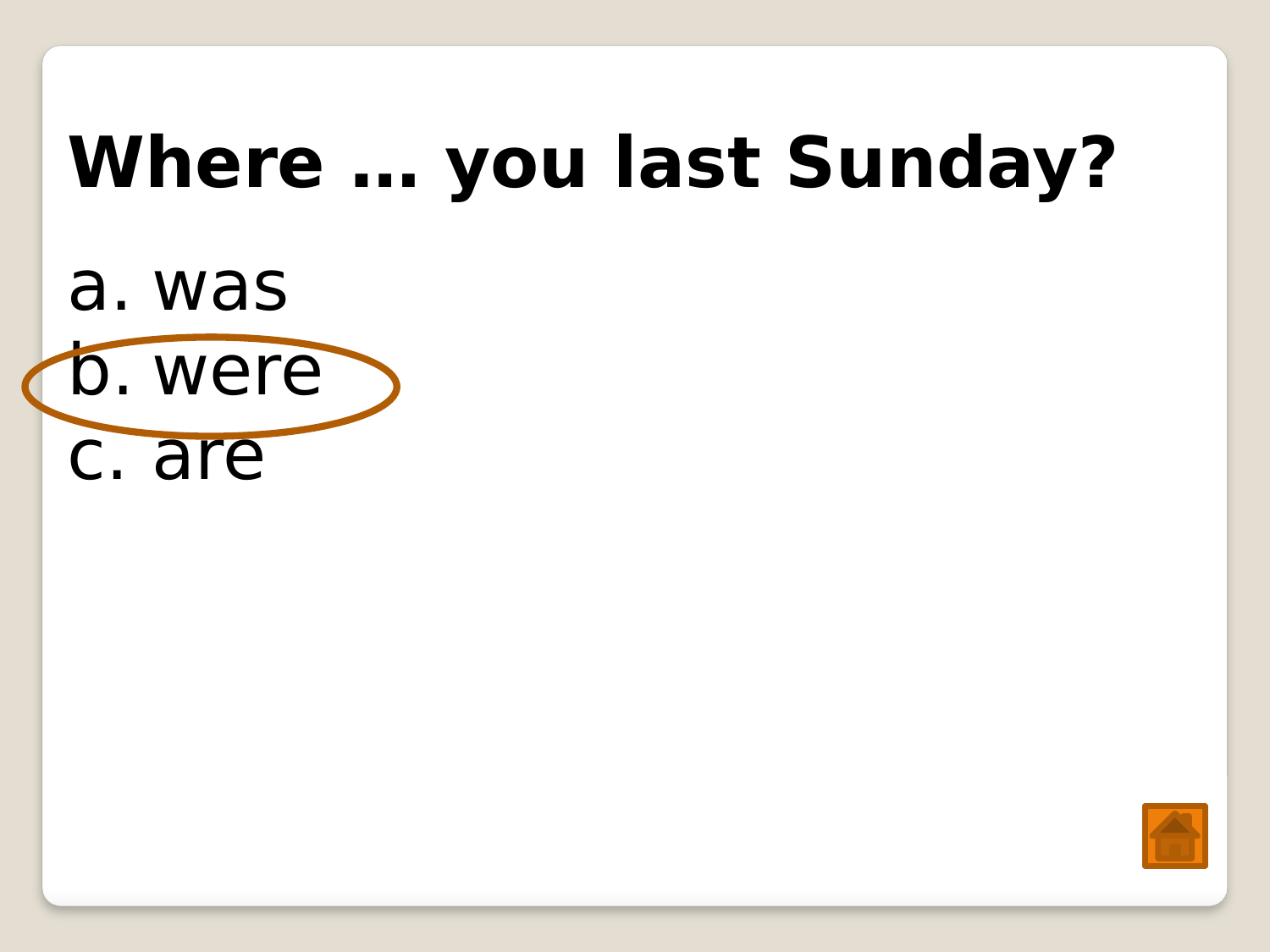

Where … you last Sunday?

was
were
are